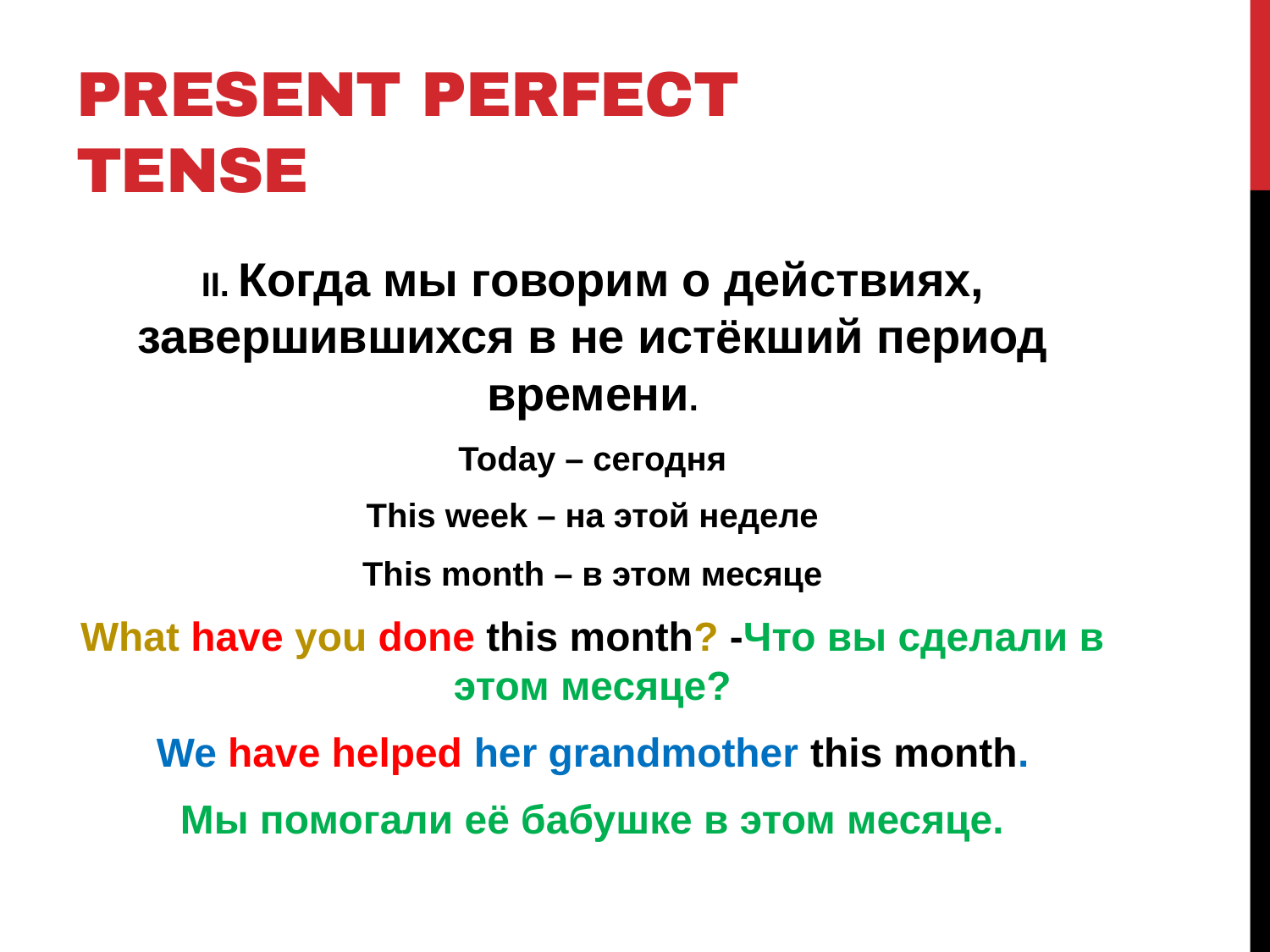

# Present Perfect Tense
II. Когда мы говорим о действиях, завершившихся в не истёкший период времени.
Today – сегодня
This week – на этой неделе
This month – в этом месяце
What have you done this month? -Что вы сделали в этом месяце?
We have helped her grandmother this month.
Мы помогали её бабушке в этом месяце.